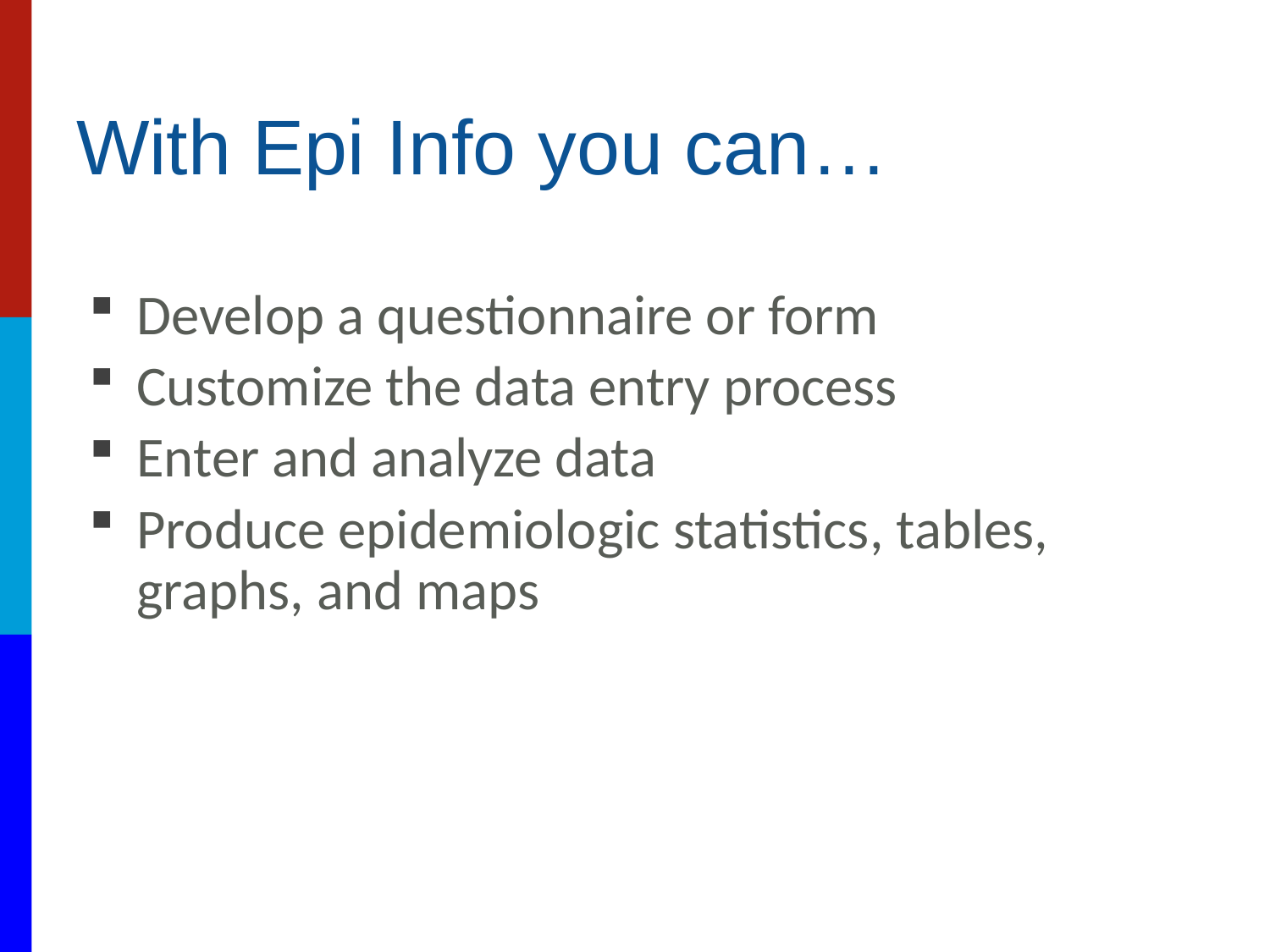

# With Epi Info you can…
Develop a questionnaire or form
Customize the data entry process
Enter and analyze data
Produce epidemiologic statistics, tables, graphs, and maps